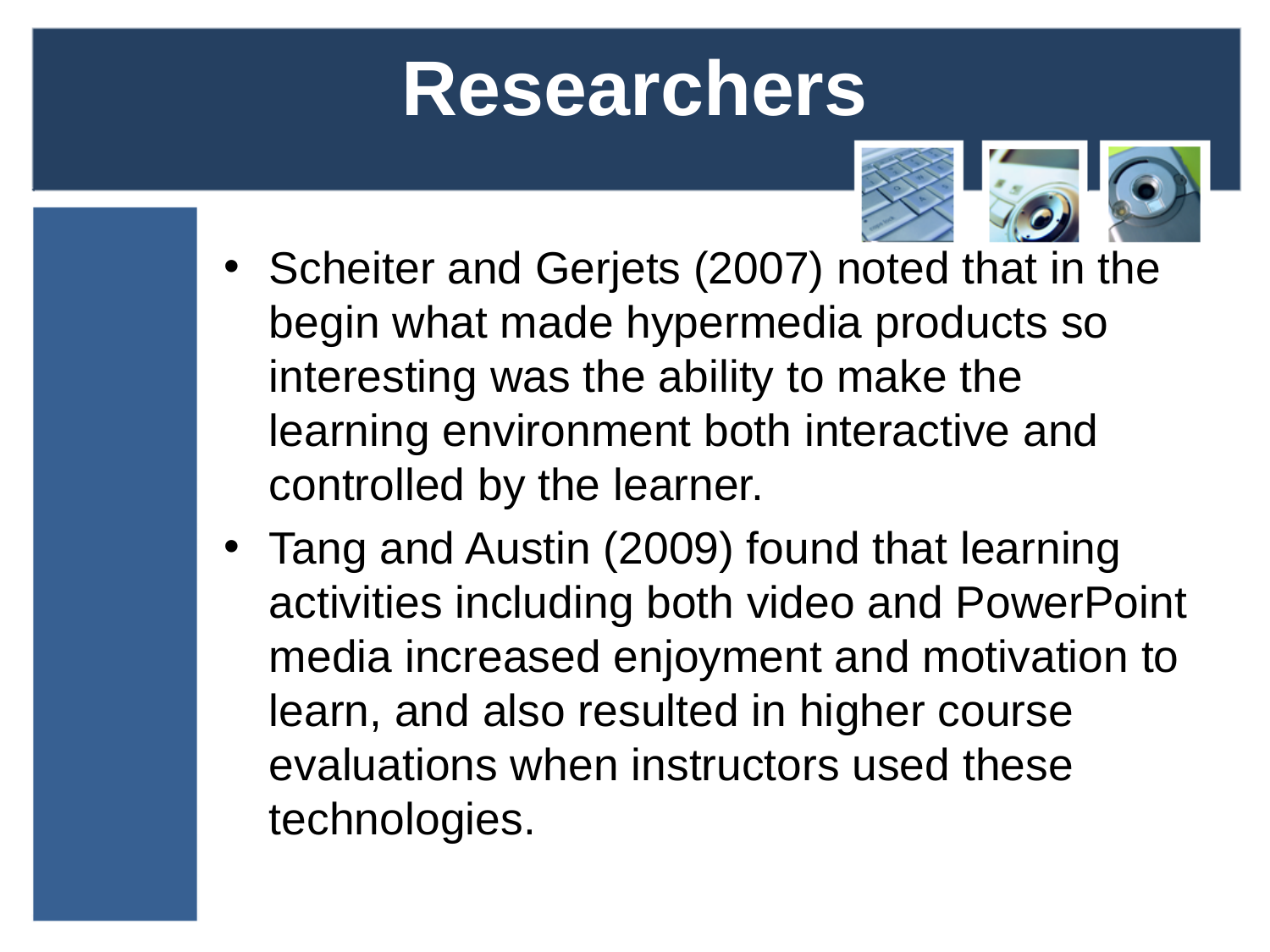

# Researchers
Scheiter and Gerjets (2007) noted that in the begin what made hypermedia products so interesting was the ability to make the learning environment both interactive and controlled by the learner.
Tang and Austin (2009) found that learning activities including both video and PowerPoint media increased enjoyment and motivation to learn, and also resulted in higher course evaluations when instructors used these technologies.